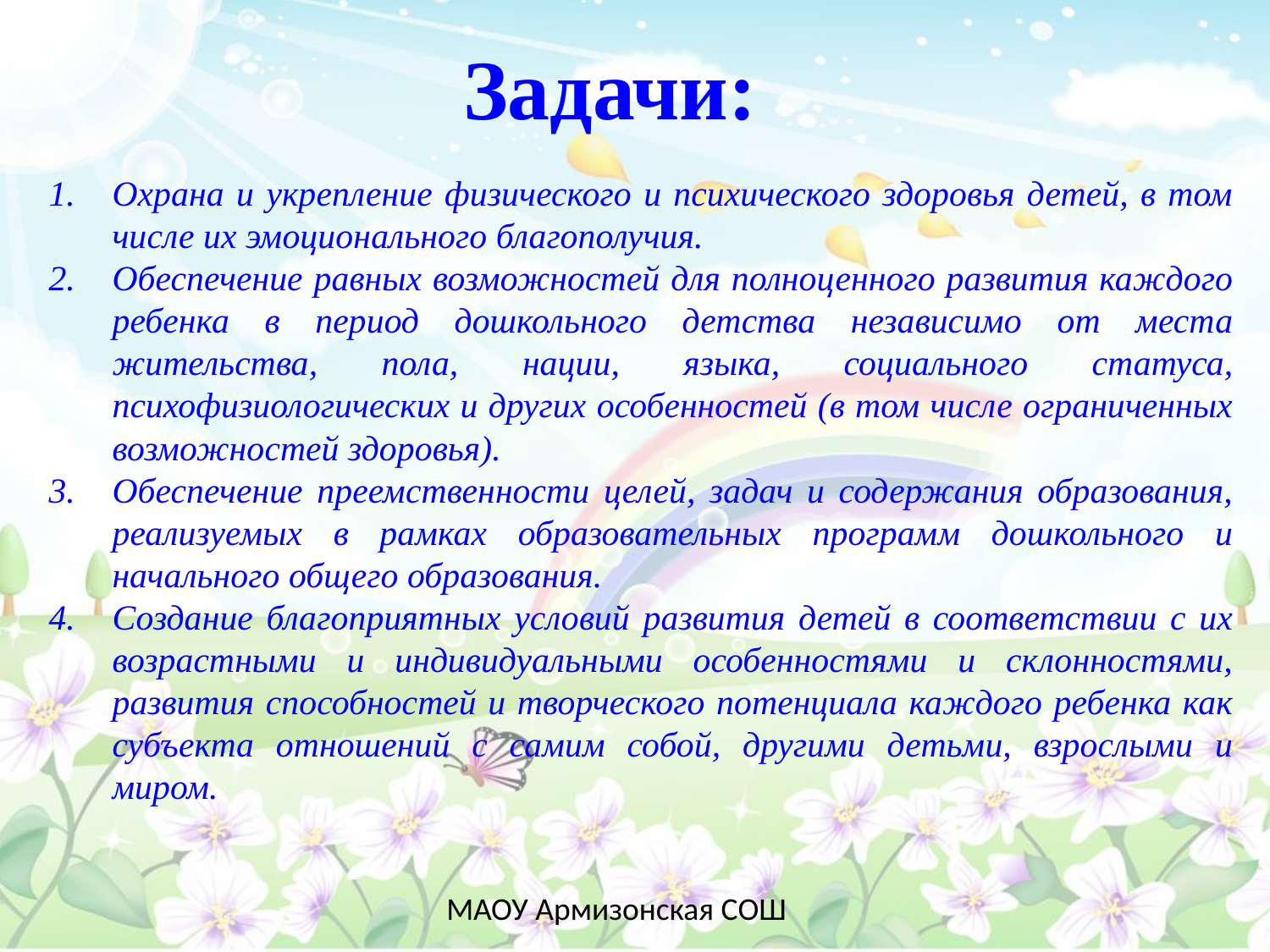

Задачи:
Охрана и укрепление физического и психического здоровья детей, в том числе их эмоционального благополучия.
Обеспечение равных возможностей для полноценного развития каждого ребенка в период дошкольного детства независимо от места жительства, пола, нации, языка, социального статуса, психофизиологических и других особенностей (в том числе ограниченных возможностей здоровья).
Обеспечение преемственности целей, задач и содержания образования, реализуемых в рамках образовательных программ дошкольного и начального общего образования.
Создание благоприятных условий развития детей в соответствии с их возрастными и индивидуальными особенностями и склонностями, развития способностей и творческого потенциала каждого ребенка как субъекта отношений с самим собой, другими детьми, взрослыми и миром.

МАОУ Армизонская СОШ